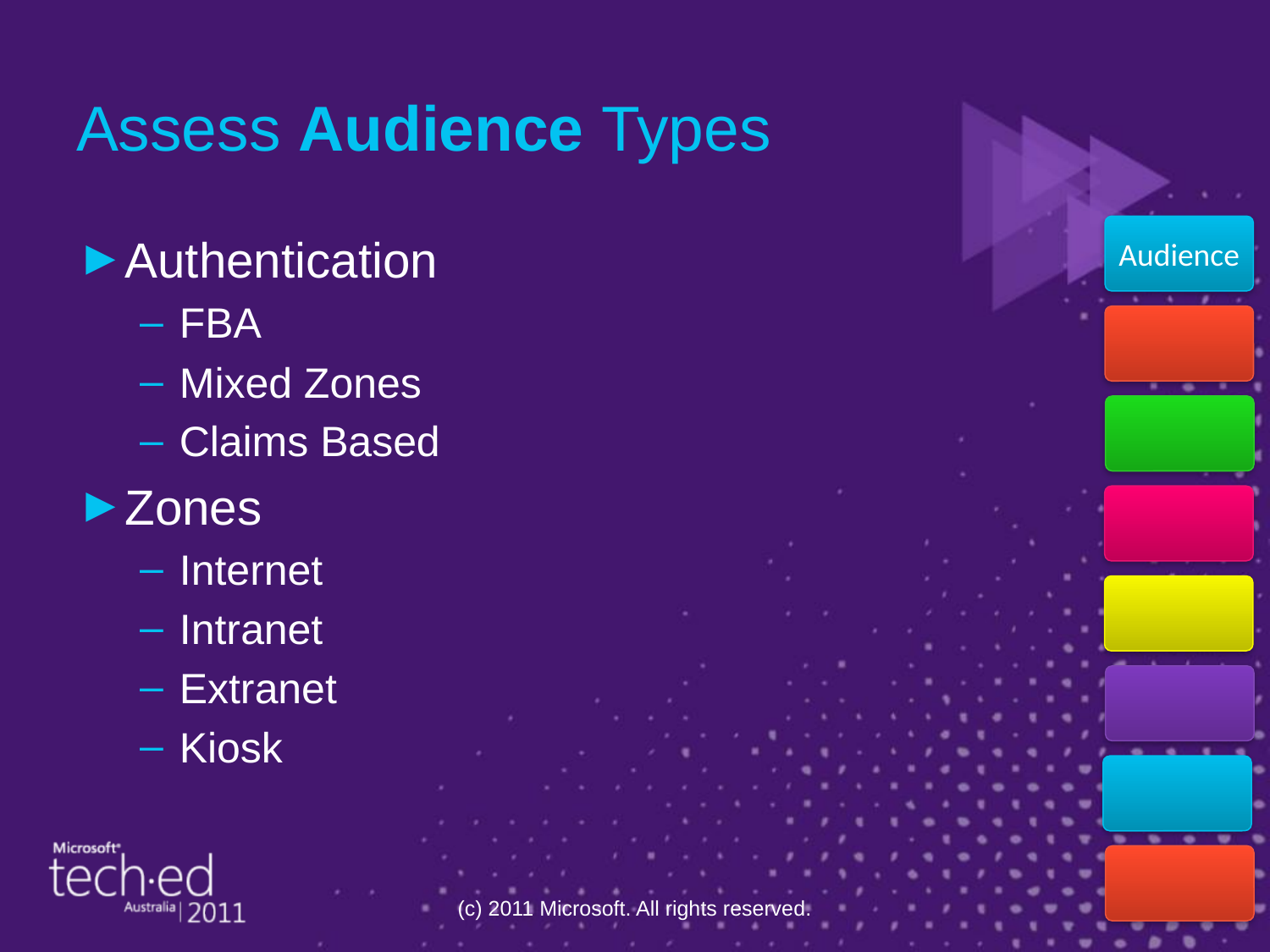

# Assess Audience Types
Audience
Authentication
FBA
Mixed Zones
Claims Based
Zones
Internet
Intranet
Extranet
Kiosk

(c) 2011 Microsoft. All rights reserved.